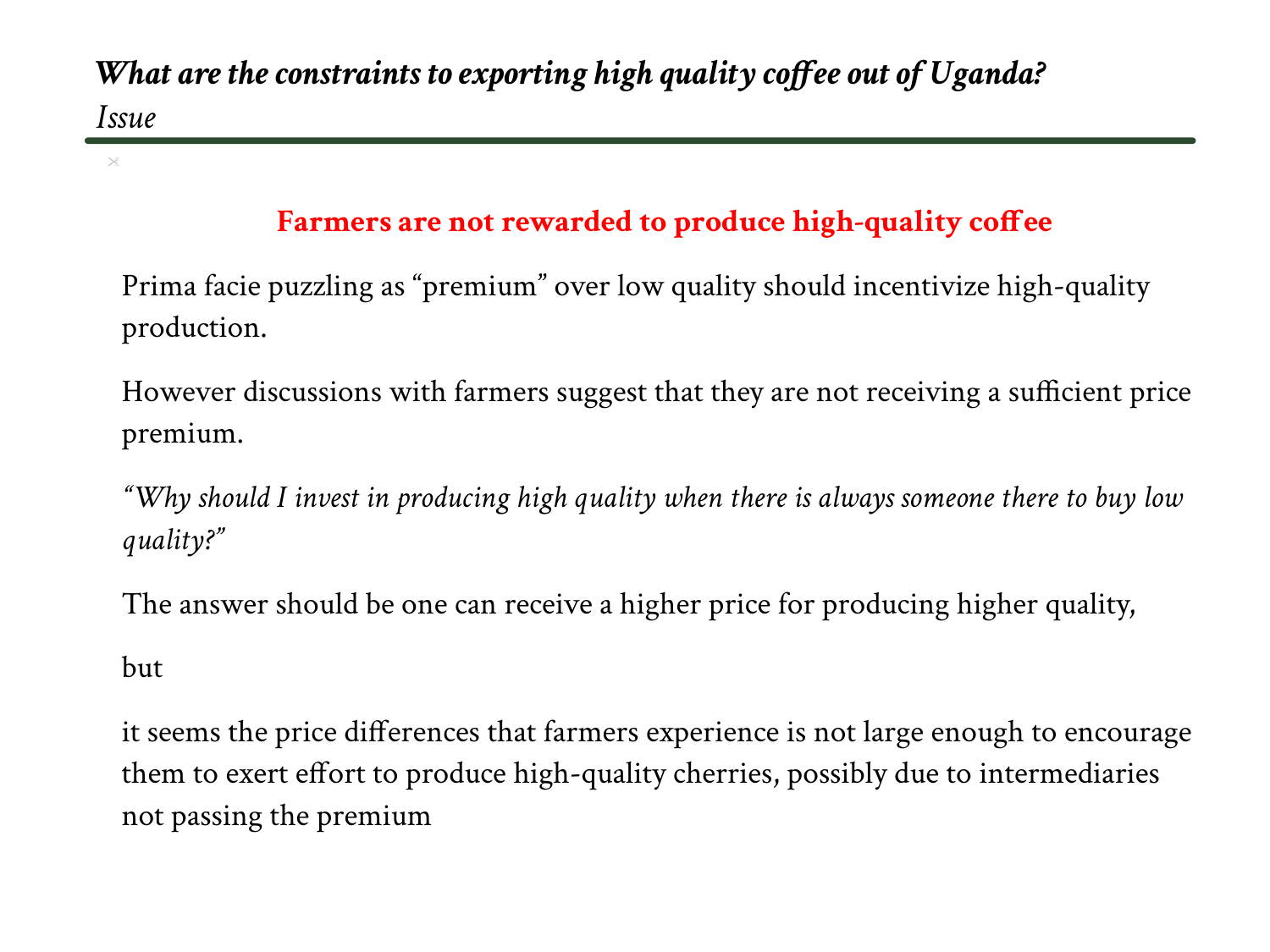

What are the constraints to exporting high quality coffee out of Uganda?
Issue

Farmers are not rewarded to produce high-quality coffee
Prima facie puzzling as “premium” over low quality should incentivize high-quality production.
However discussions with farmers suggest that they are not receiving a sufficient price premium.
“Why should I invest in producing high quality when there is always someone there to buy low quality?”
The answer should be one can receive a higher price for producing higher quality,
but
it seems the price differences that farmers experience is not large enough to encourage them to exert effort to produce high-quality cherries, possibly due to intermediaries not passing the premium